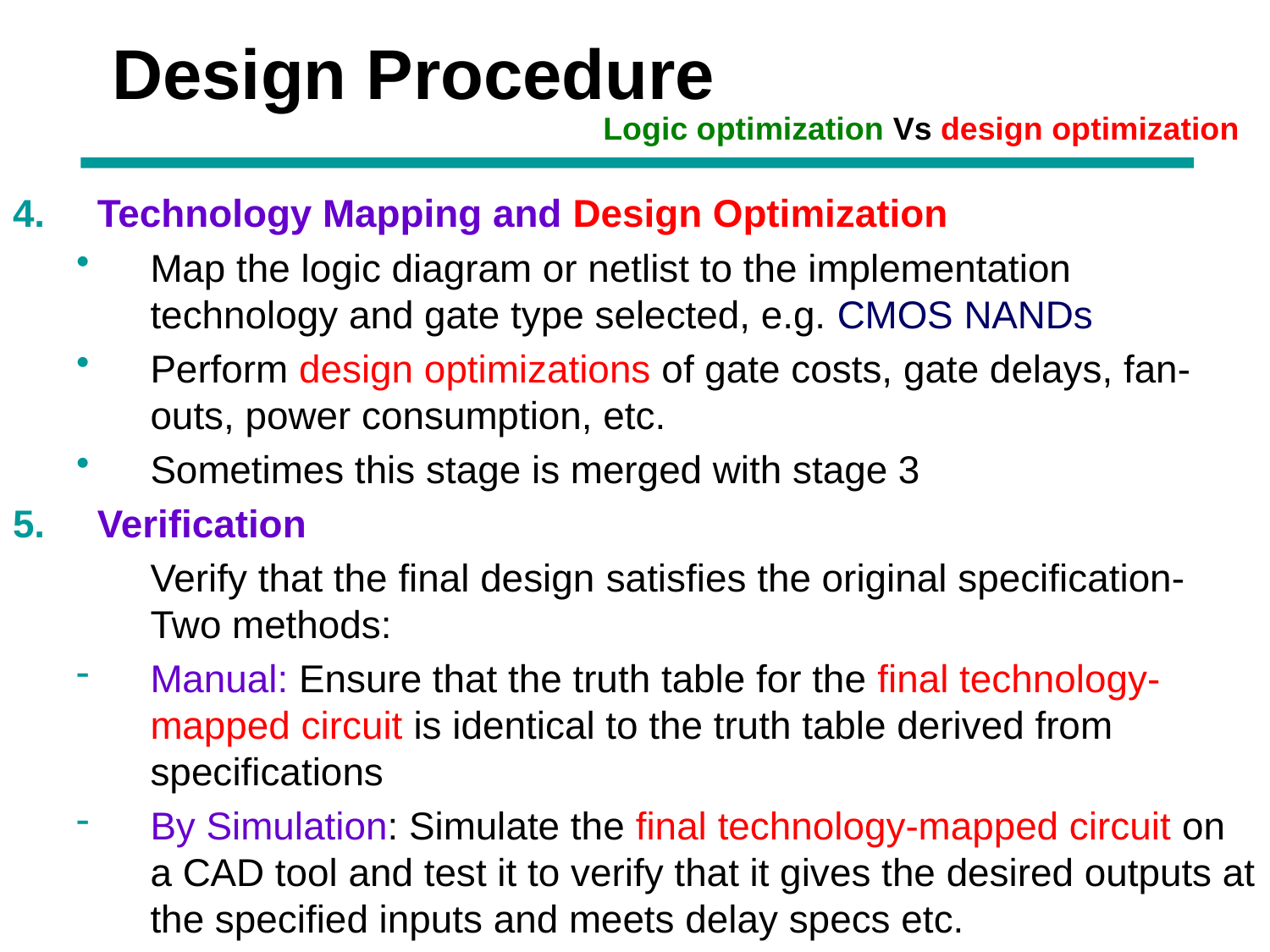

# Design Procedure
Logic optimization Vs design optimization
Technology Mapping and Design Optimization
Map the logic diagram or netlist to the implementation technology and gate type selected, e.g. CMOS NANDs
Perform design optimizations of gate costs, gate delays, fan-outs, power consumption, etc.
Sometimes this stage is merged with stage 3
Verification
  	Verify that the final design satisfies the original specification- Two methods:
Manual: Ensure that the truth table for the final technology-mapped circuit is identical to the truth table derived from specifications
By Simulation: Simulate the final technology-mapped circuit on a CAD tool and test it to verify that it gives the desired outputs at the specified inputs and meets delay specs etc.
Chapter 3 - Part 1        5